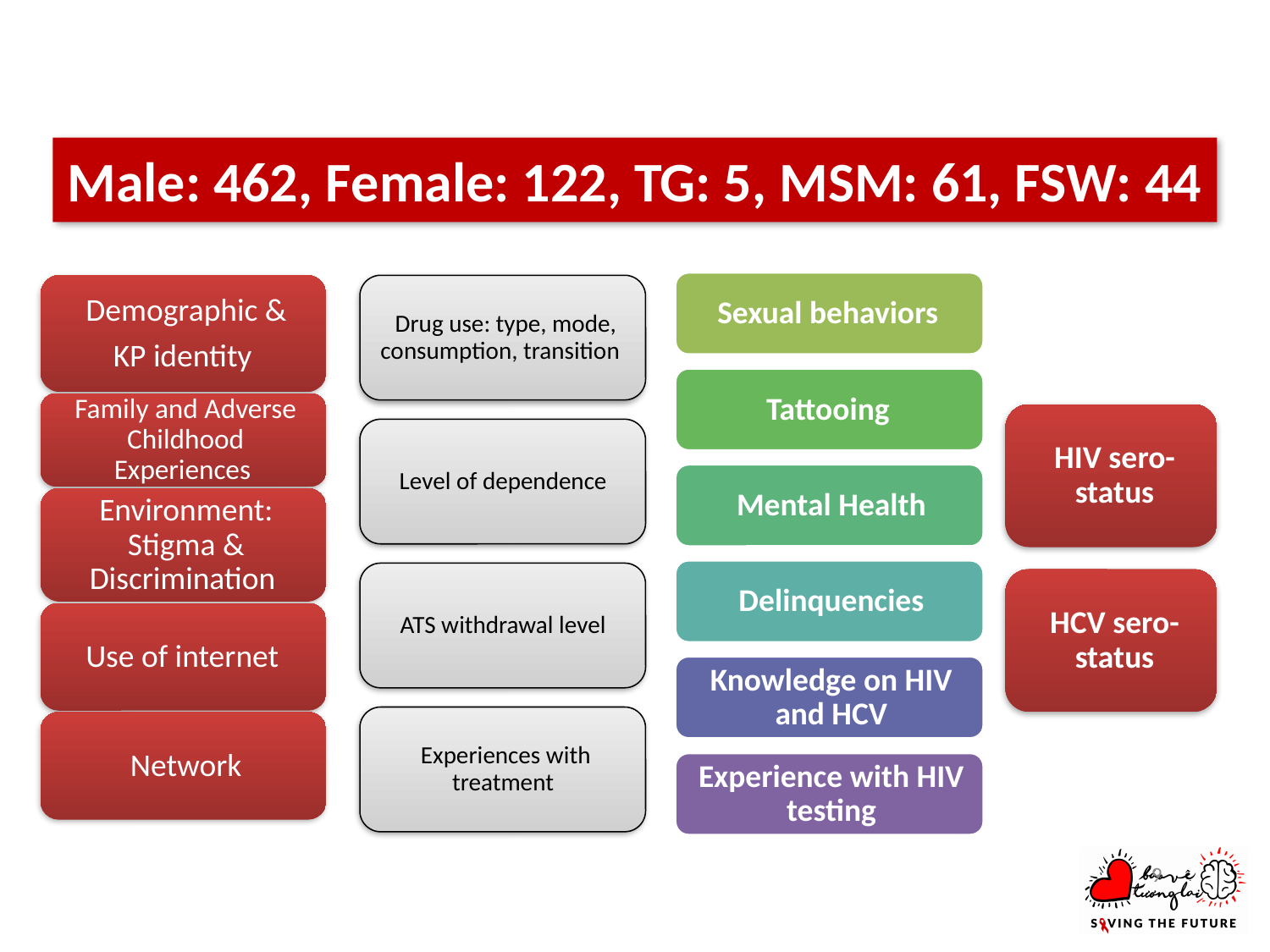

# Male: 462, Female: 122, TG: 5, MSM: 61, FSW: 44
Sexual behaviors
Tattooing
Mental Health
Delinquencies
Knowledge on HIV and HCV
Knowledge on HIV and HCV
Experience with HIV testing
Drug use: type, mode, consumption, transition
Level of dependence
ATS withdrawal level
Experiences with treatment
Demographic &
KP identity
Family and Adverse Childhood Experiences
Environment: Stigma & Discrimination
Use of internet
Network
HIV sero-status
HCV sero-status
9